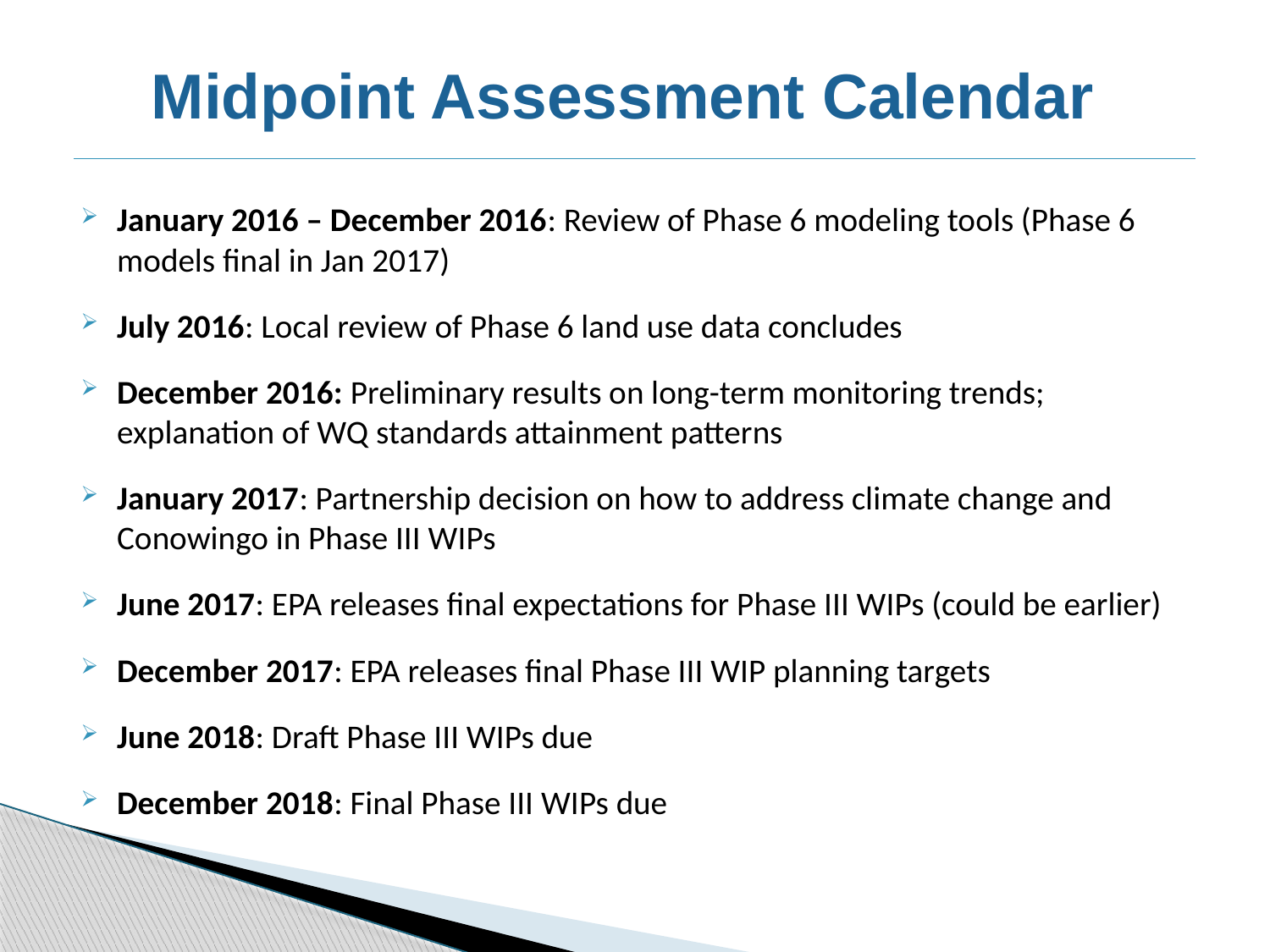

# Midpoint Assessment Calendar
January 2016 – December 2016: Review of Phase 6 modeling tools (Phase 6 models final in Jan 2017)
July 2016: Local review of Phase 6 land use data concludes
December 2016: Preliminary results on long-term monitoring trends; explanation of WQ standards attainment patterns
January 2017: Partnership decision on how to address climate change and Conowingo in Phase III WIPs
June 2017: EPA releases final expectations for Phase III WIPs (could be earlier)
December 2017: EPA releases final Phase III WIP planning targets
June 2018: Draft Phase III WIPs due
December 2018: Final Phase III WIPs due